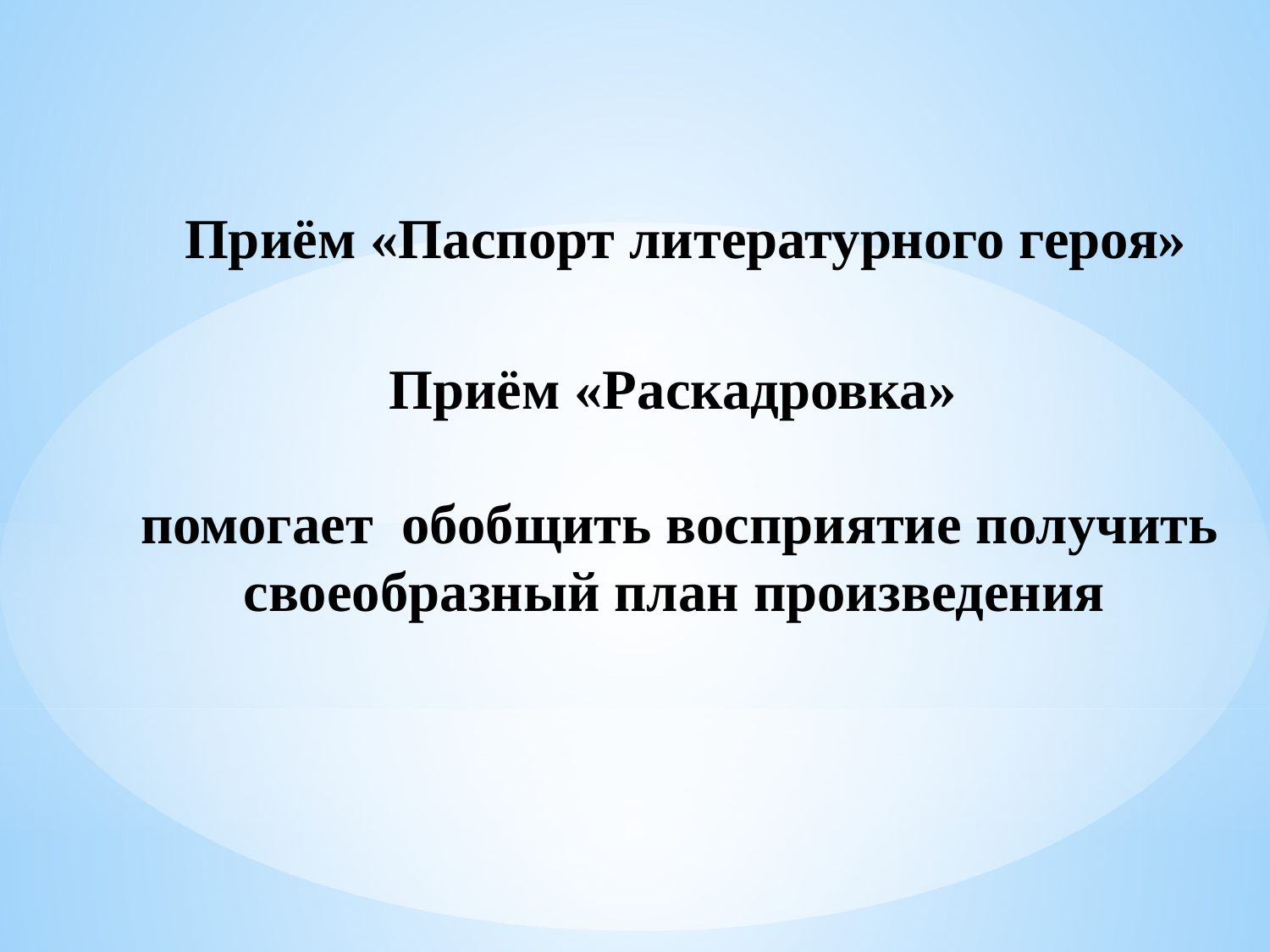

Приём «Паспорт литературного героя»

Приём «Раскадровка»

помогает  обобщить восприятие получить своеобразный план произведения